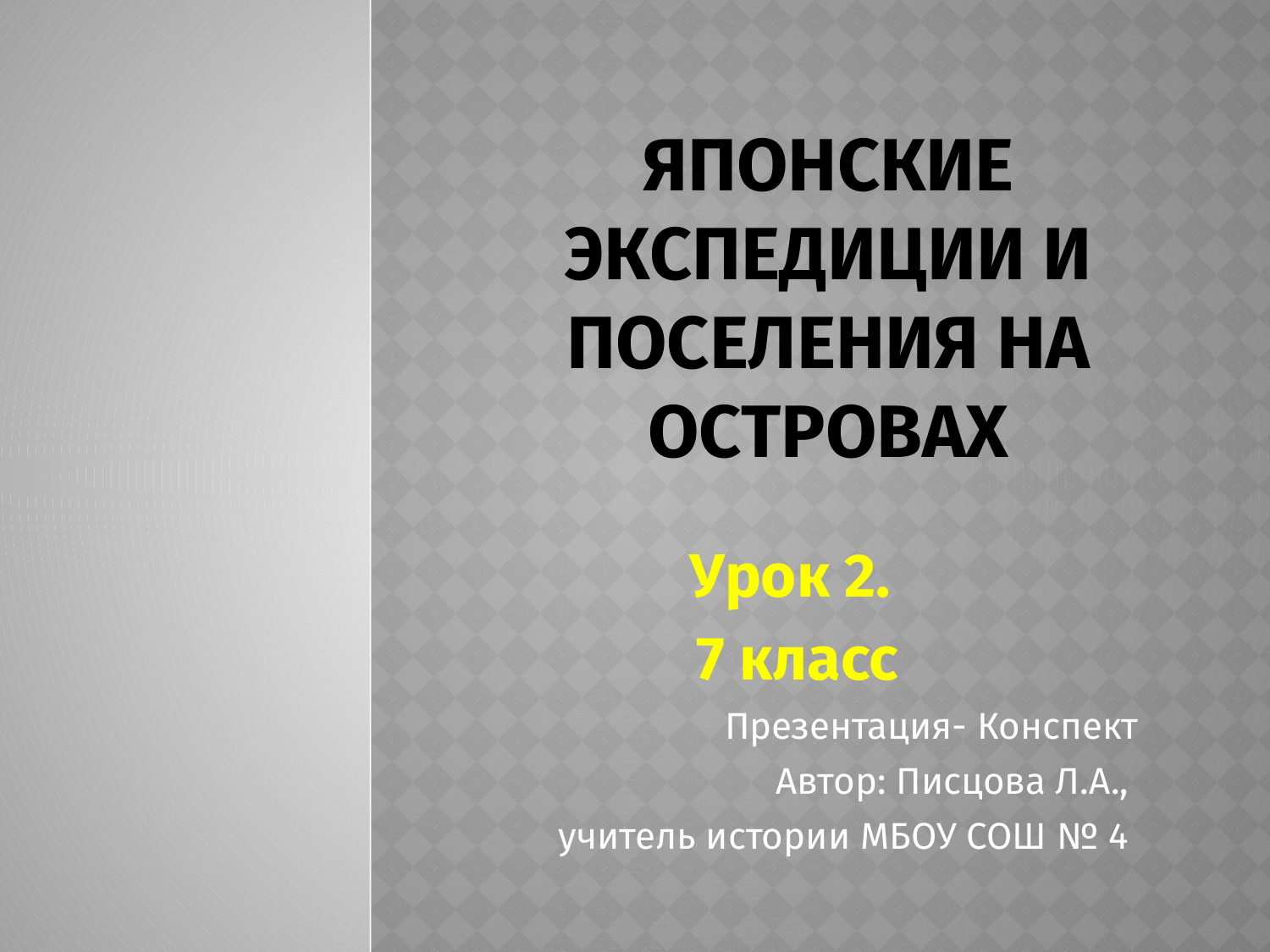

# Японские экспедиции и поселения на островах
Урок 2.
 7 класс
Презентация- Конспект
Автор: Писцова Л.А.,
учитель истории МБОУ СОШ № 4